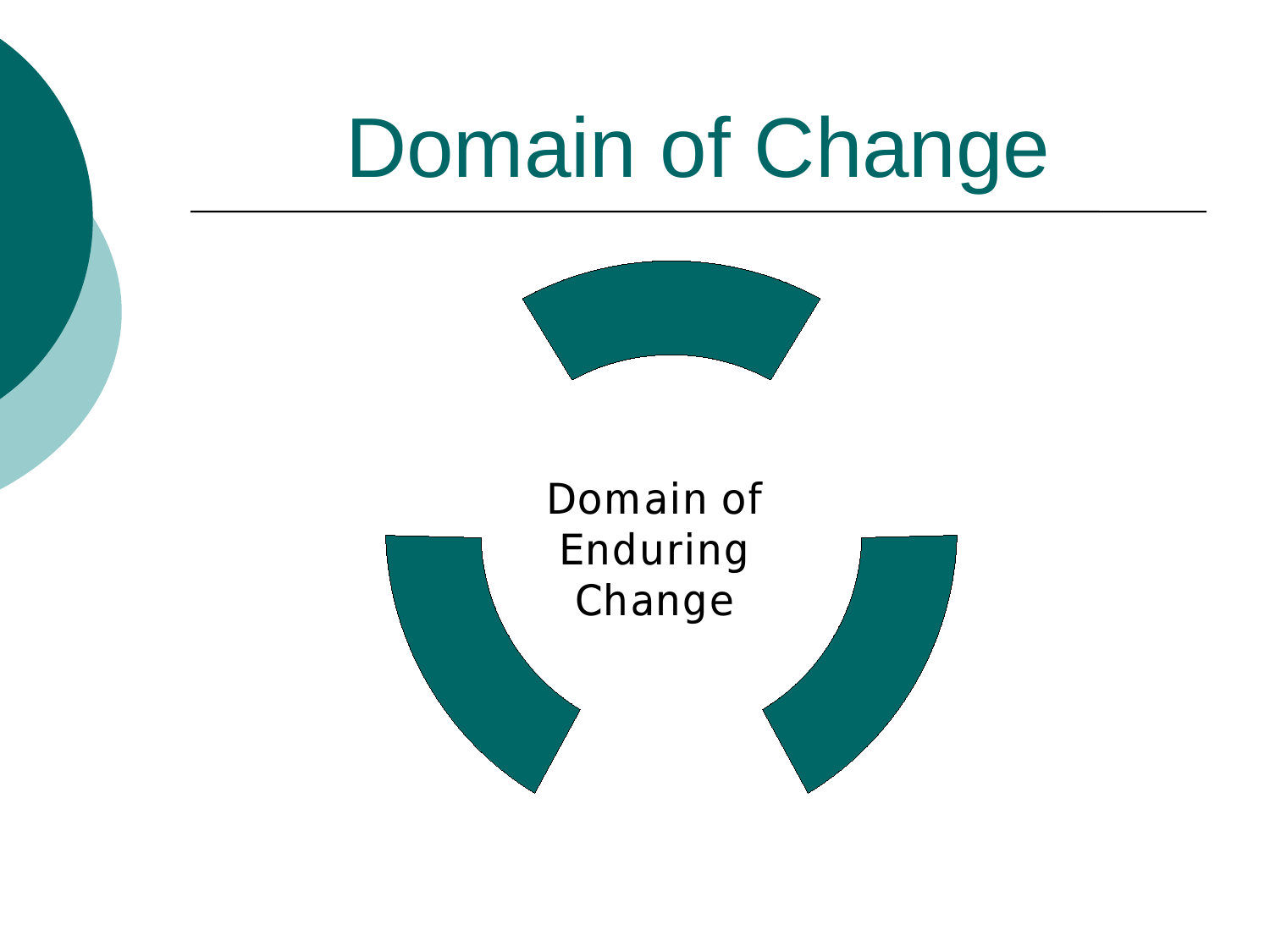

# Domain of Change
Domain of Enduring Change